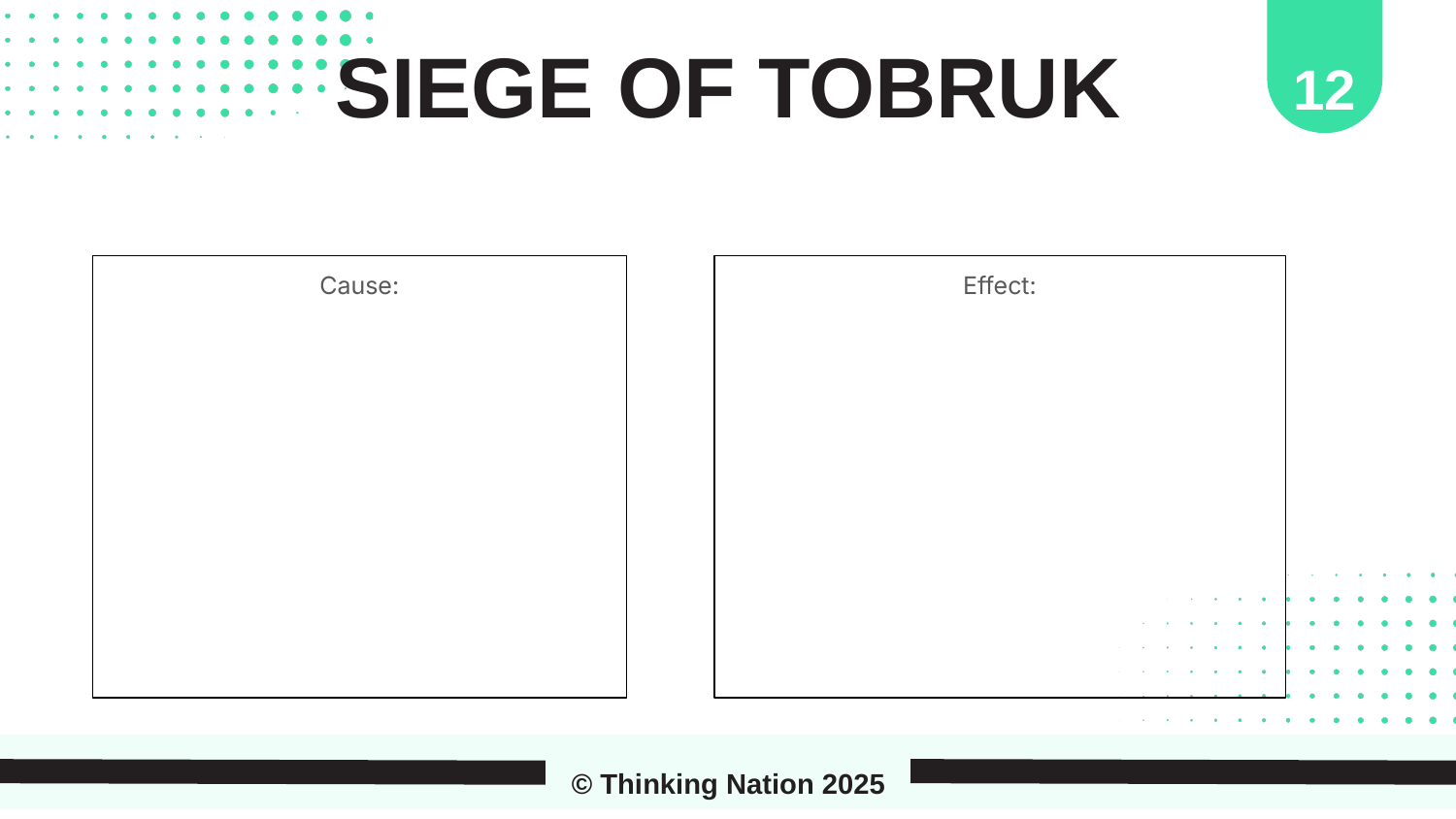

12
SIEGE OF TOBRUK
Cause:

Effect:

© Thinking Nation 2025